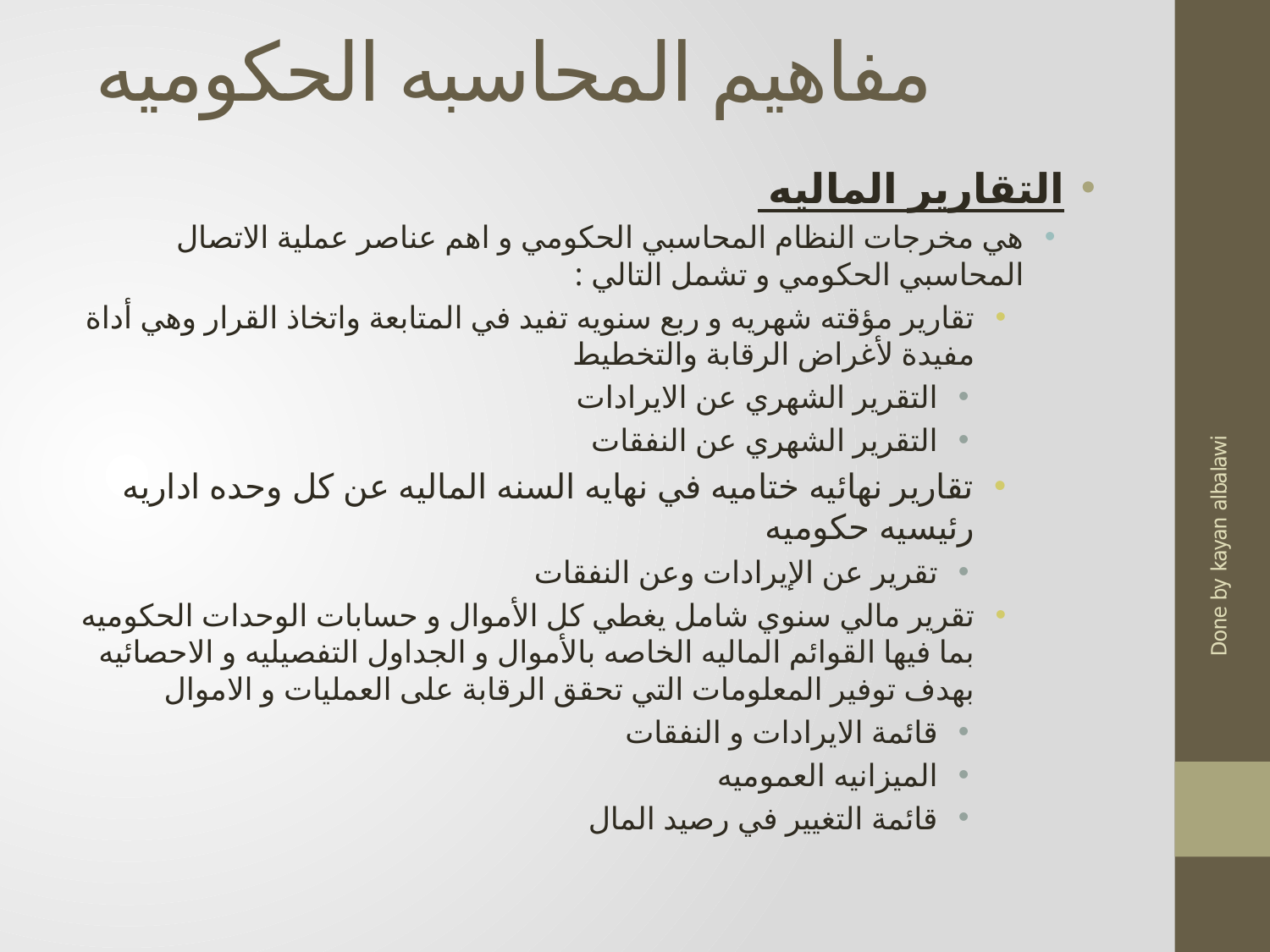

# مفاهيم المحاسبه الحكوميه
التقارير الماليه
هي مخرجات النظام المحاسبي الحكومي و اهم عناصر عملية الاتصال المحاسبي الحكومي و تشمل التالي :
تقارير مؤقته شهريه و ربع سنويه تفيد في المتابعة واتخاذ القرار وهي أداة مفيدة لأغراض الرقابة والتخطيط
التقرير الشهري عن الايرادات
التقرير الشهري عن النفقات
تقارير نهائيه ختاميه في نهايه السنه الماليه عن كل وحده اداريه رئيسيه حكوميه
تقرير عن الإيرادات وعن النفقات
تقرير مالي سنوي شامل يغطي كل الأموال و حسابات الوحدات الحكوميه بما فيها القوائم الماليه الخاصه بالأموال و الجداول التفصيليه و الاحصائيه بهدف توفير المعلومات التي تحقق الرقابة على العمليات و الاموال
قائمة الايرادات و النفقات
الميزانيه العموميه
قائمة التغيير في رصيد المال

Done by kayan albalawi